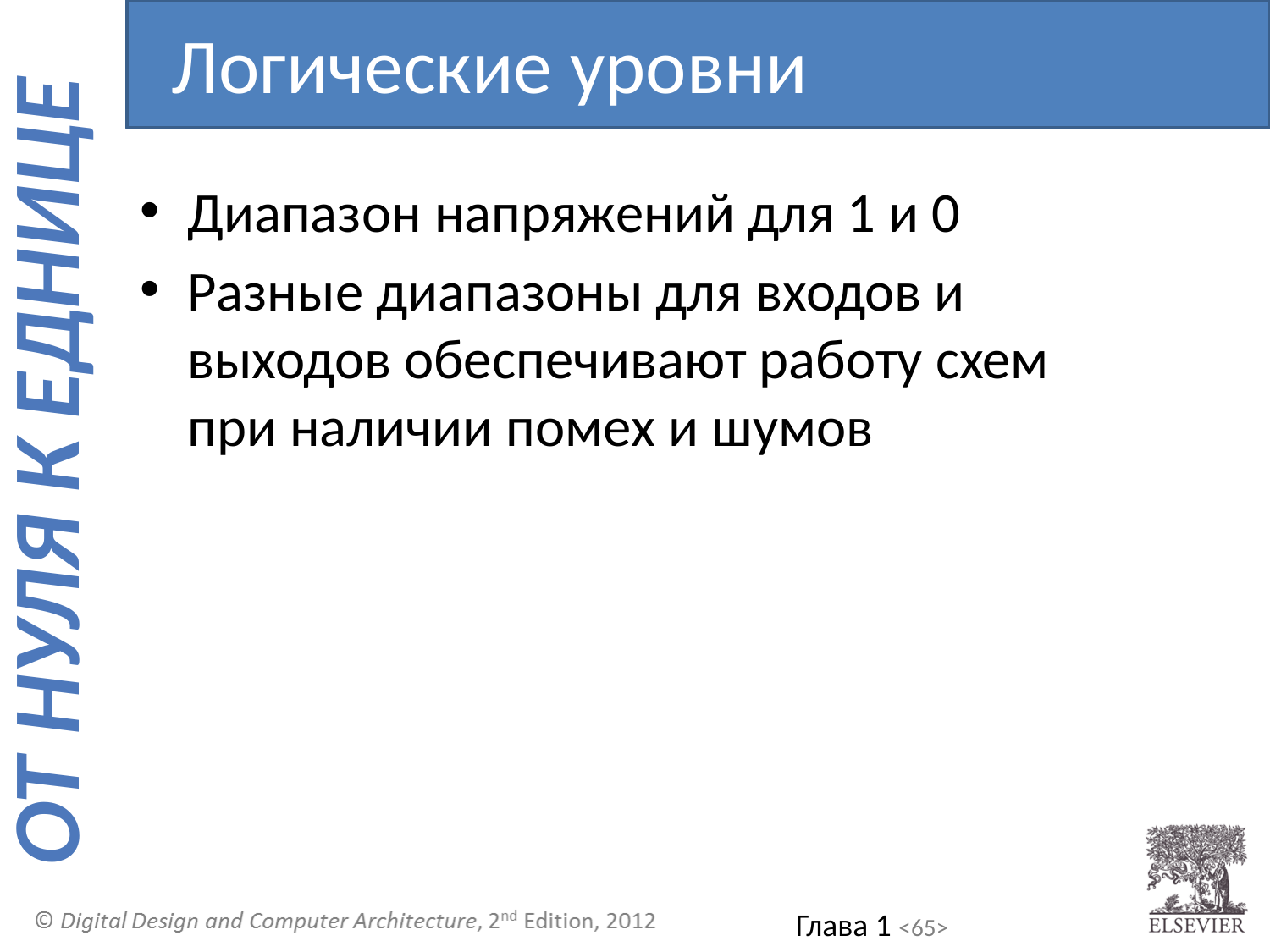

Логические уровни
Диапазон напряжений для 1 и 0
Разные диапазоны для входов и выходов обеспечивают работу схем при наличии помех и шумов